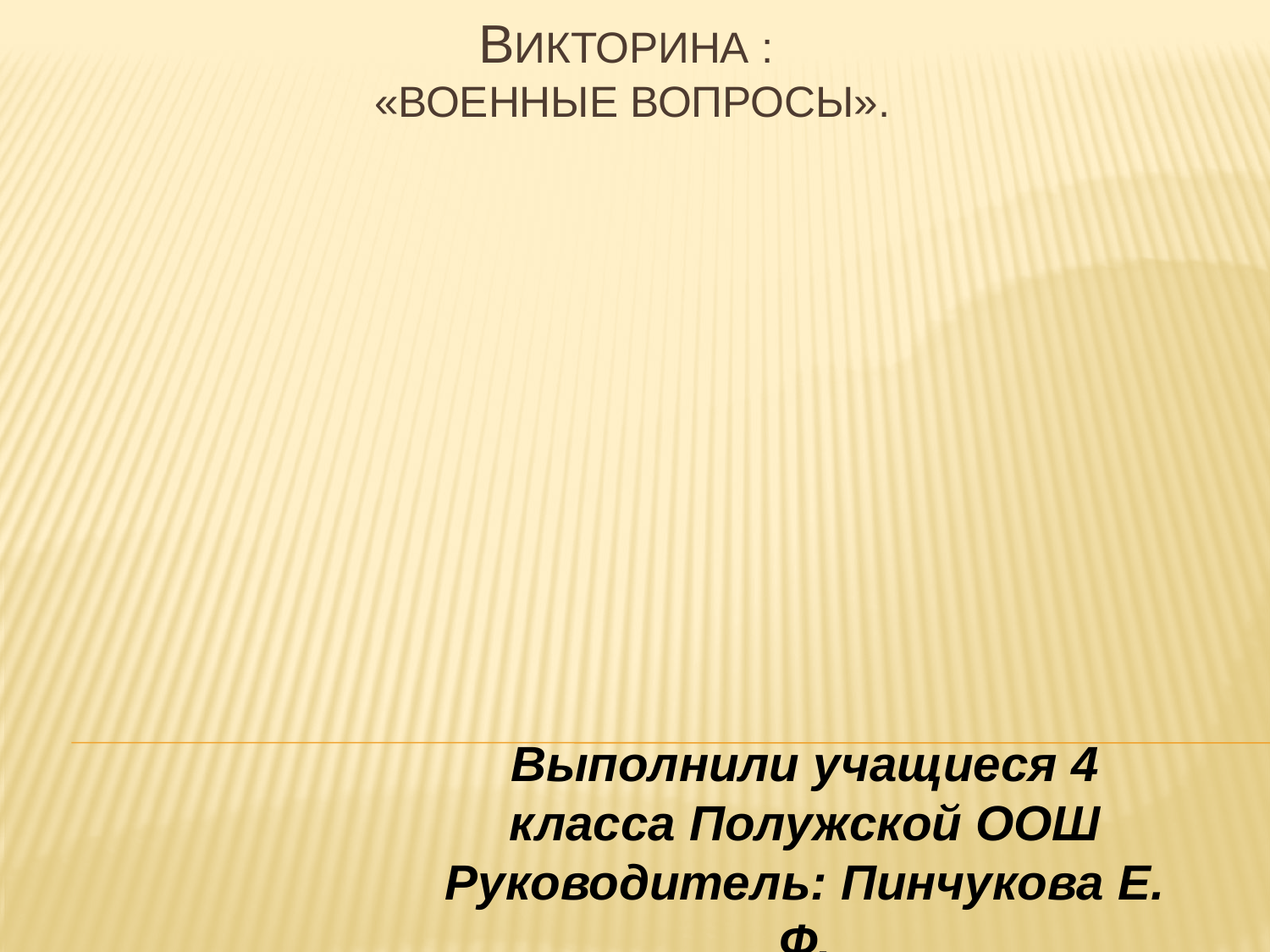

# Викторина : «военные вопросы».
Выполнили учащиеся 4 класса Полужской ООШ
Руководитель: Пинчукова Е. Ф.